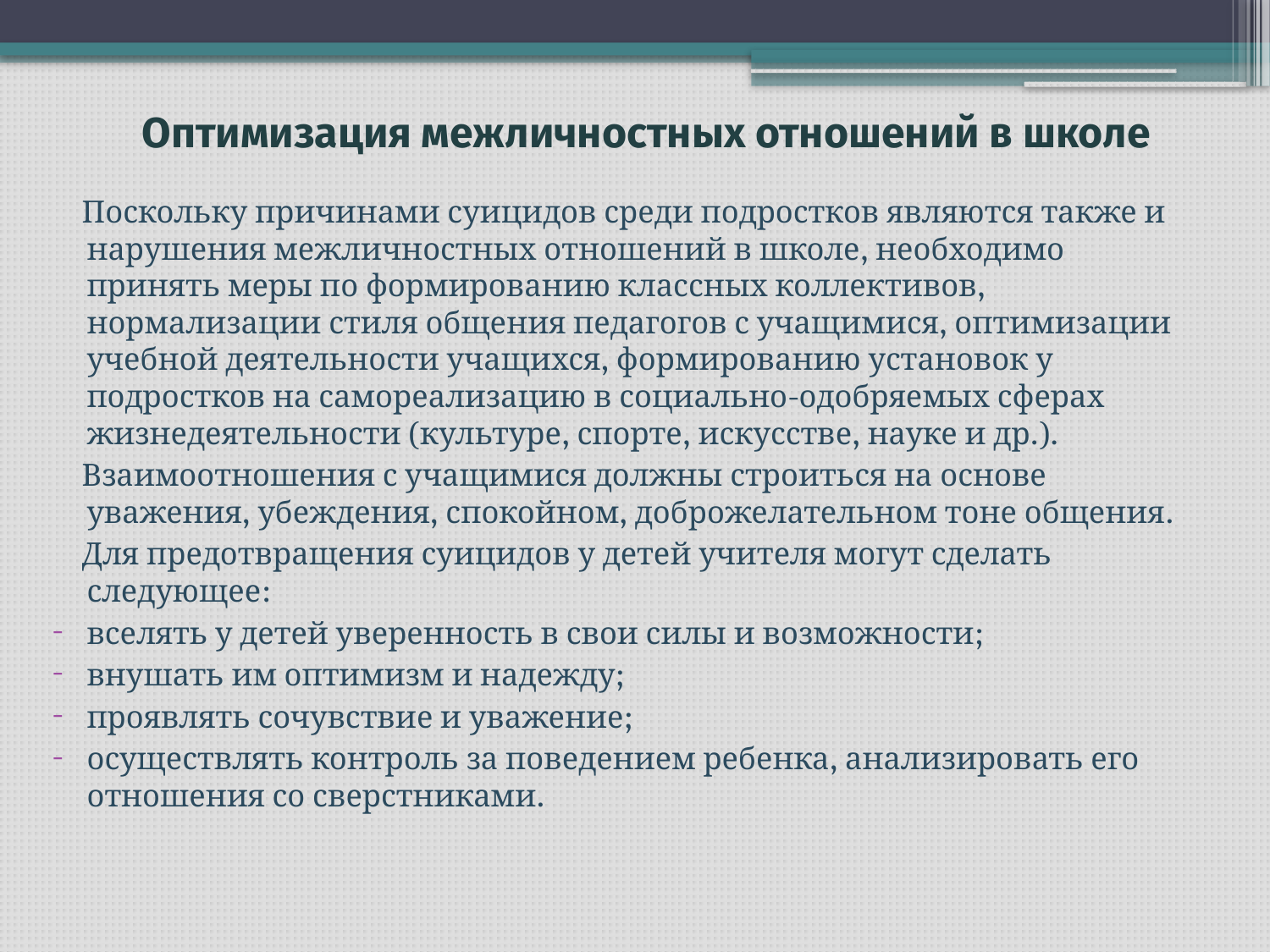

# Оптимизация межличностных отношений в школе
    Поскольку причинами суицидов среди подростков являются также и нарушения межличностных отношений в школе, необходимо принять меры по формированию классных коллективов, нормализации стиля общения педагогов с учащимися, оптимизации учебной деятельности учащихся, формированию установок у подростков на самореализацию в социально-одобряемых сферах жизнедеятельности (культуре, спорте, искусстве, науке и др.).
    Взаимоотношения с учащимися должны строиться на основе уважения, убеждения, спокойном, доброжелательном тоне общения.
    Для предотвращения суицидов у детей учителя могут сделать следующее:
вселять у детей уверенность в свои силы и возможности;
внушать им оптимизм и надежду;
проявлять сочувствие и уважение;
осуществлять контроль за поведением ребенка, анализировать его отношения со сверстниками.